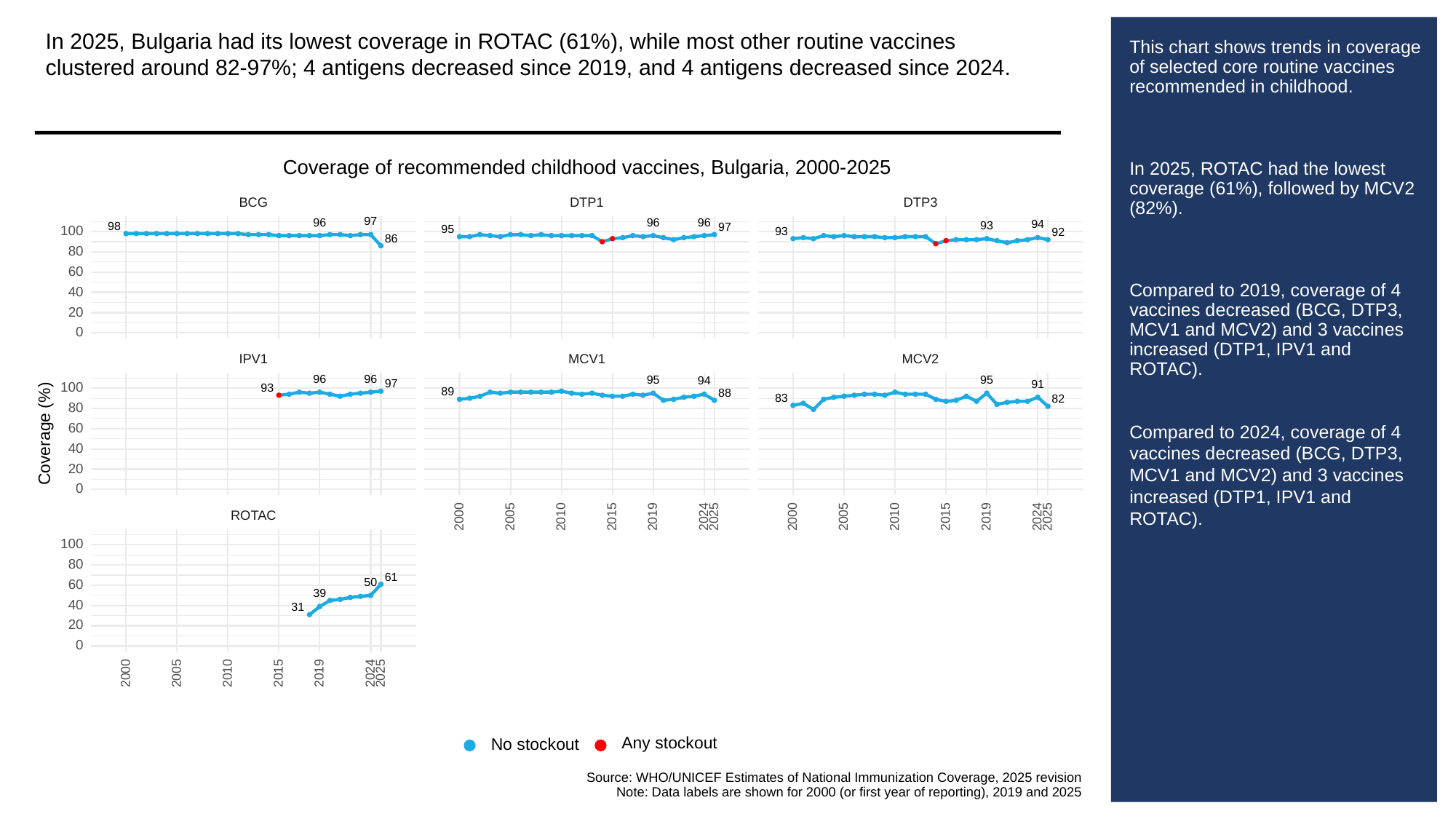

In 2025, Bulgaria had its lowest coverage in ROTAC (61%), while most other routine vaccines clustered around 82-97%; 4 antigens decreased since 2019, and 4 antigens decreased since 2024.
# This chart shows trends in coverage of selected core routine vaccines recommended in childhood.

In 2025, ROTAC had the lowest coverage (61%), followed by MCV2 (82%).

Compared to 2019, coverage of 4 vaccines decreased (BCG, DTP3, MCV1 and MCV2) and 3 vaccines increased (DTP1, IPV1 and ROTAC).

Compared to 2024, coverage of 4 vaccines decreased (BCG, DTP3, MCV1 and MCV2) and 3 vaccines increased (DTP1, IPV1 and ROTAC).

Coverage of recommended childhood vaccines, Bulgaria, 2000-2025
BCG
DTP3
DTP1

97
96
96
96
94

93
98
97
95
100
93
92

86

80

60

40

20

0

MCV1
MCV2
IPV1

96
96
95
95
94

97
91
100
93

89

88

83

82

80

60
Coverage (%)

40

20

0

ROTAC
2000
2005
2010
2015
2019
2024
2025
2000
2005
2010
2015
2019
2024
2025

100

80

61

50
60

39

40
31

20

0

2000
2005
2010
2015
2019
2024
2025
Any stockout
No stockout

Source: WHO/UNICEF Estimates of National Immunization Coverage, 2025 revision
Note: Data labels are shown for 2000 (or first year of reporting), 2019 and 2025